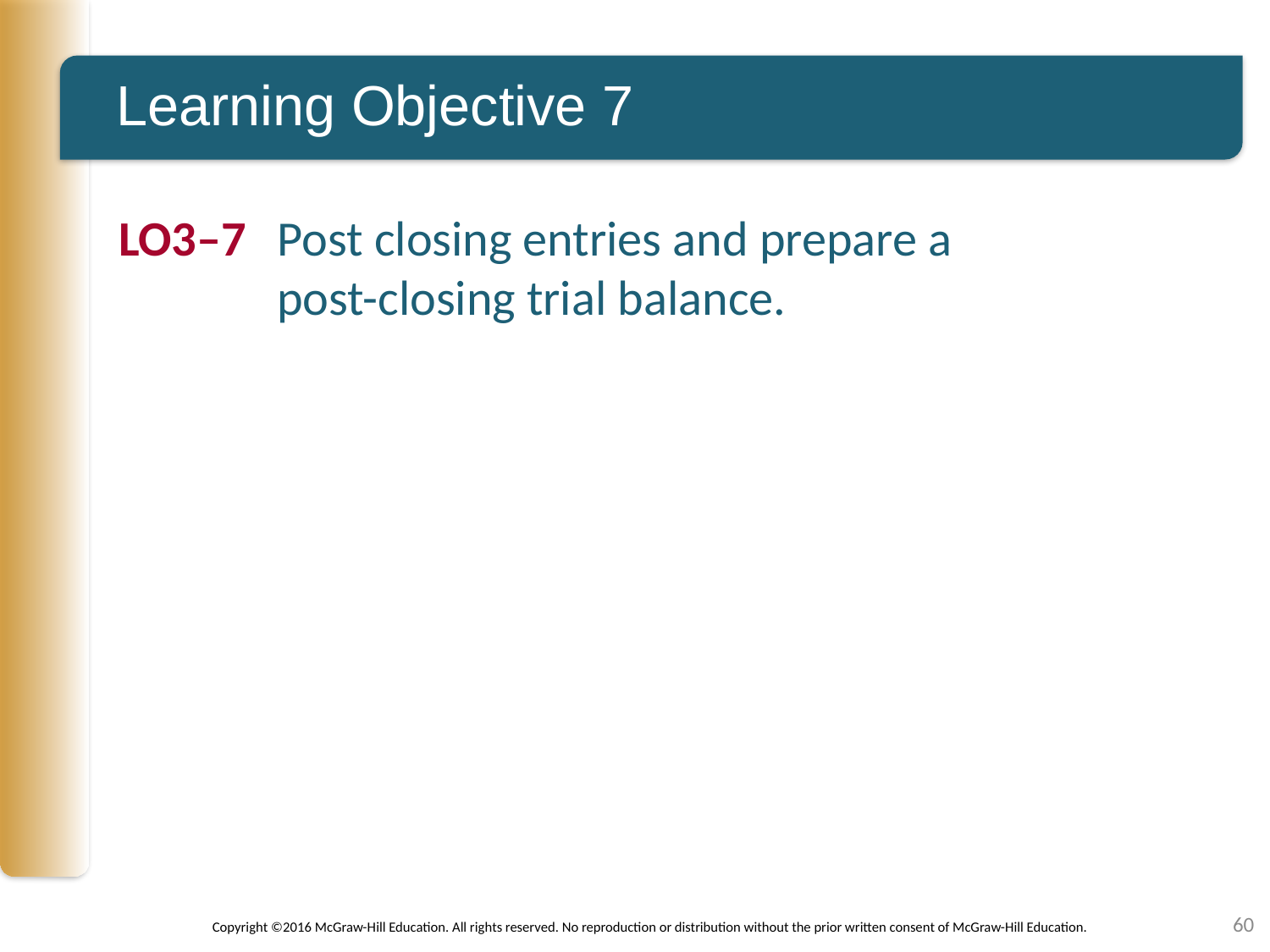

# Learning Objective 7
LO3–7	Post closing entries and prepare a post-closing trial balance.
60
Copyright ©2016 McGraw-Hill Education. All rights reserved. No reproduction or distribution without the prior written consent of McGraw-Hill Education.